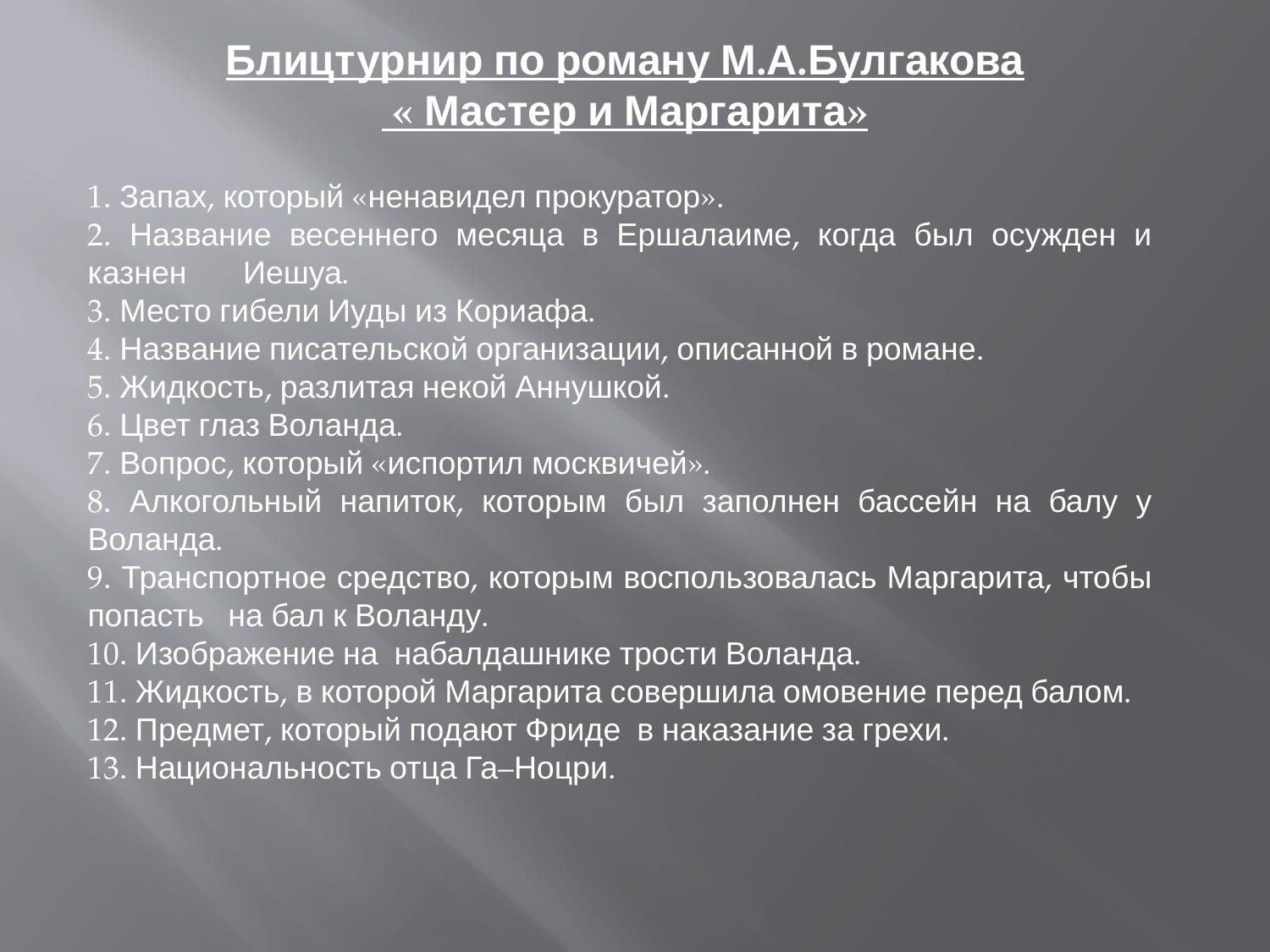

Блицтурнир по роману М.А.Булгакова
 « Мастер и Маргарита»
1. Запах, который «ненавидел прокуратор».
2. Название весеннего месяца в Ершалаиме, когда был осужден и казнен       Иешуа.
3. Место гибели Иуды из Кориафа.
4. Название писательской организации, описанной в романе.
5. Жидкость, разлитая некой Аннушкой.
6. Цвет глаз Воланда.
7. Вопрос, который «испортил москвичей».
8. Алкогольный напиток, которым был заполнен бассейн на балу у Воланда.
9. Транспортное средство, которым воспользовалась Маргарита, чтобы попасть   на бал к Воланду.
10. Изображение на  набалдашнике трости Воланда.
11. Жидкость, в которой Маргарита совершила омовение перед балом.
12. Предмет, который подают Фриде  в наказание за грехи.
13. Национальность отца Га–Ноцри.